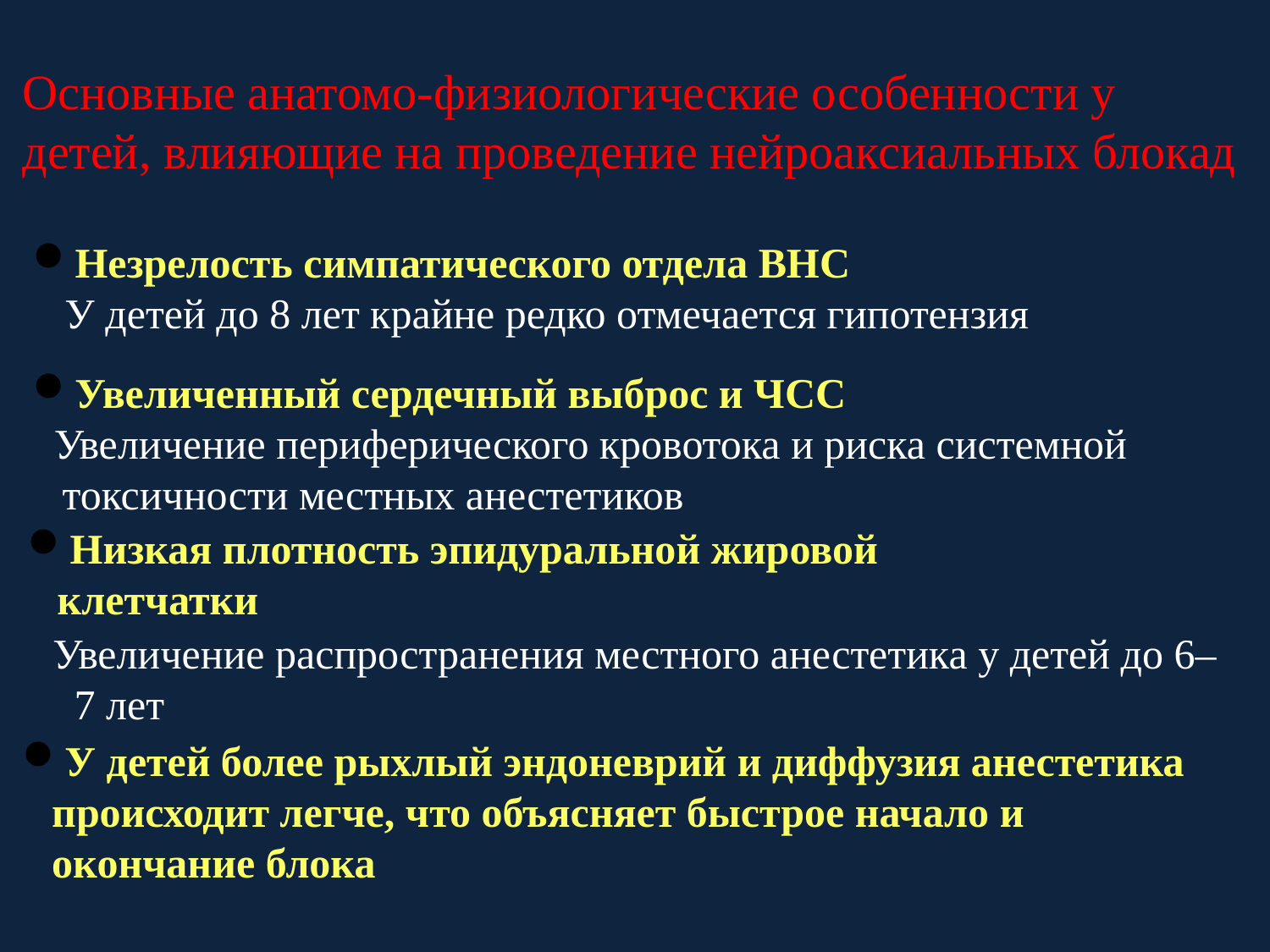

Основные анатомо-физиологические особенности у детей, влияющие на проведение нейроаксиальных блокад
Незрелость симпатического отдела ВНС
   У детей до 8 лет крайне редко отмечается гипотензия
Увеличенный сердечный выброс и ЧСС
  Увеличение периферического кровотока и риска системной токсичности местных анестетиков
Низкая плотность эпидуральной жировой клетчатки

 Увеличение распространения местного анестетика у детей до 6–    7 лет

У детей более рыхлый эндоневрий и диффузия анестетика происходит легче, что объясняет быстрое начало и окончание блока